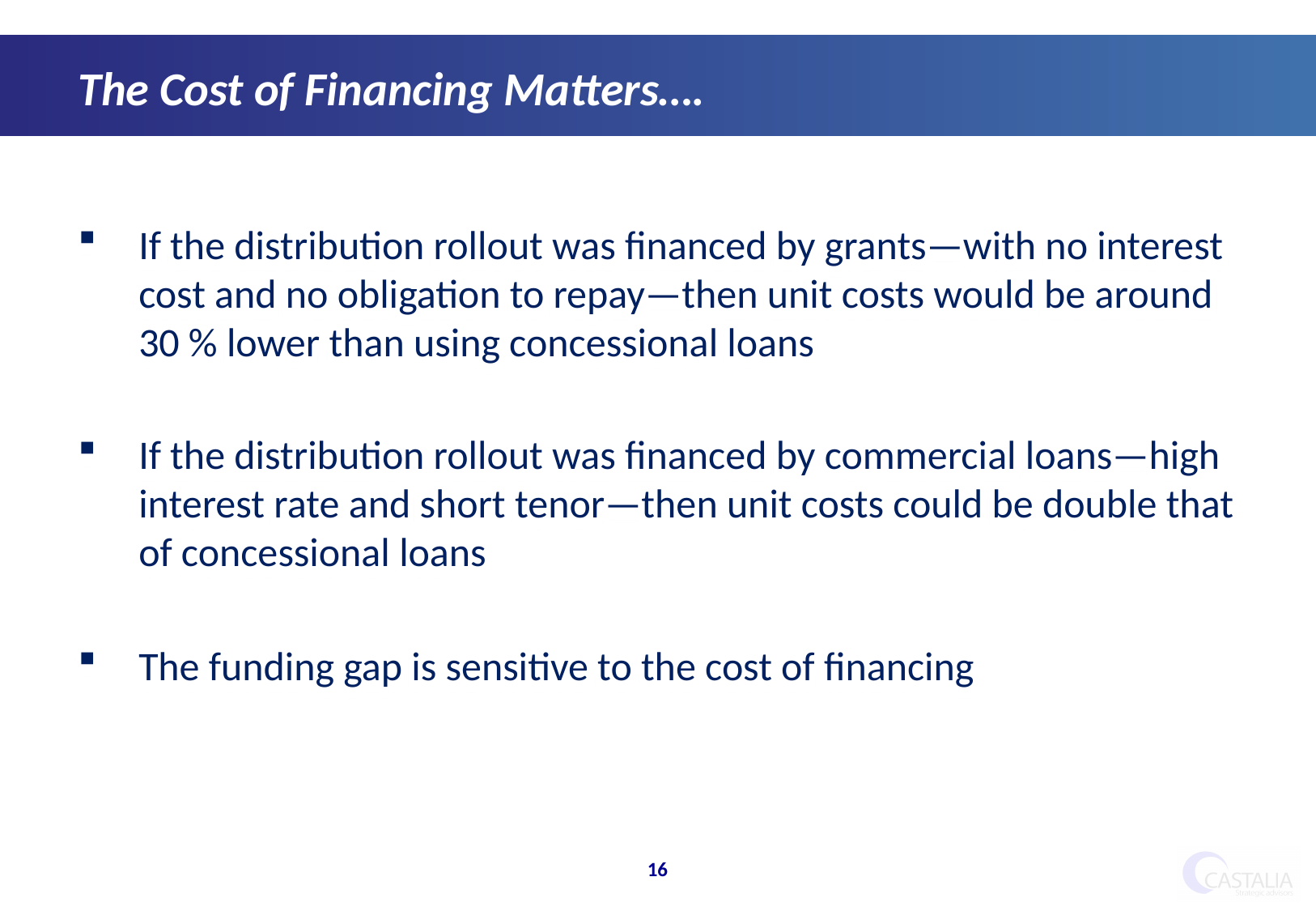

The Cost of Financing Matters….
If the distribution rollout was financed by grants—with no interest cost and no obligation to repay—then unit costs would be around 30 % lower than using concessional loans

If the distribution rollout was financed by commercial loans—high interest rate and short tenor—then unit costs could be double that of concessional loans

The funding gap is sensitive to the cost of financing
16